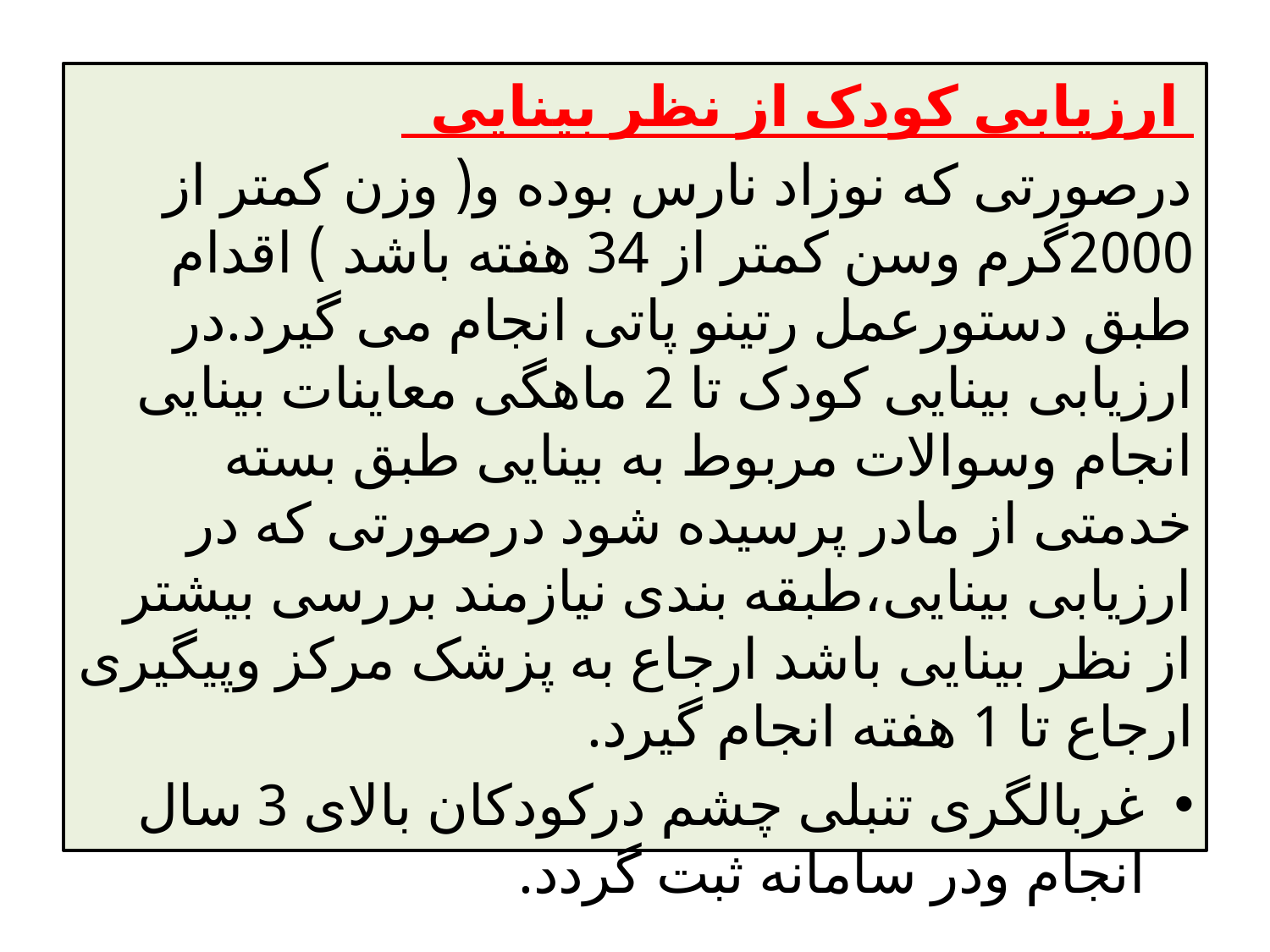

ارزیابی کودک از نظر بینایی
درصورتی که نوزاد نارس بوده و( وزن کمتر از 2000گرم وسن کمتر از 34 هفته باشد ) اقدام طبق دستورعمل رتینو پاتی انجام می گیرد.در ارزیابی بینایی کودک تا 2 ماهگی معاینات بینایی انجام وسوالات مربوط به بینایی طبق بسته خدمتی از مادر پرسیده شود درصورتی که در ارزیابی بینایی،طبقه بندی نیازمند بررسی بیشتر از نظر بینایی باشد ارجاع به پزشک مرکز وپیگیری ارجاع تا 1 هفته انجام گیرد.
غربالگری تنبلی چشم درکودکان بالای 3 سال انجام ودر سامانه ثبت گردد.